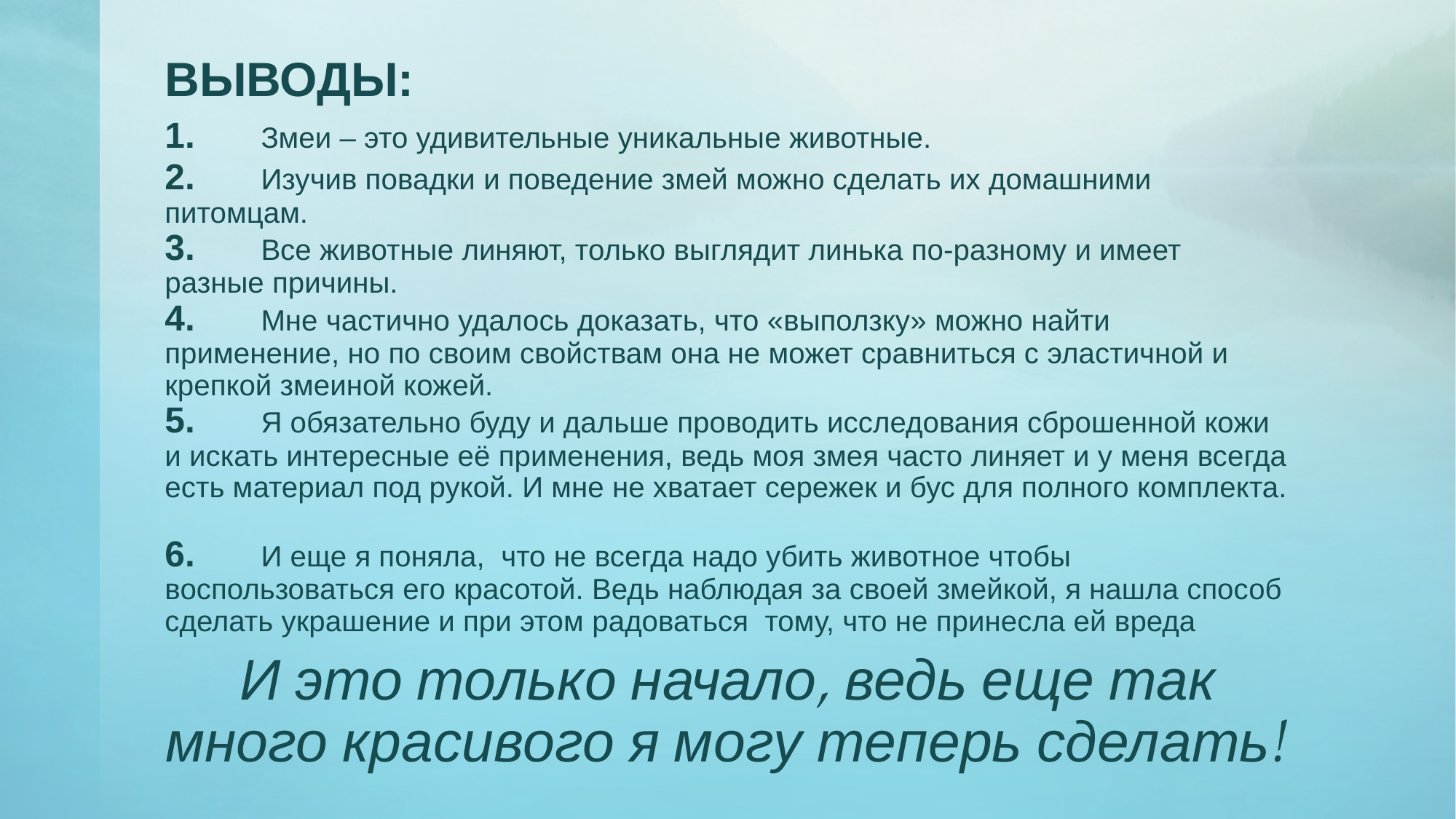

# ВЫВОДЫ: 1.	Змеи – это удивительные уникальные животные. 2.	Изучив повадки и поведение змей можно сделать их домашними питомцам. 3.	Все животные линяют, только выглядит линька по-разному и имеет разные причины. 4.	Мне частично удалось доказать, что «выползку» можно найти применение, но по своим свойствам она не может сравниться с эластичной и крепкой змеиной кожей. 5.	Я обязательно буду и дальше проводить исследования сброшенной кожи и искать интересные её применения, ведь моя змея часто линяет и у меня всегда есть материал под рукой. И мне не хватает сережек и бус для полного комплекта. 6.	И еще я поняла,  что не всегда надо убить животное чтобы воспользоваться его красотой. Ведь наблюдая за своей змейкой, я нашла способ сделать украшение и при этом радоваться  тому, что не принесла ей вреда
И это только начало, ведь еще так много красивого я могу теперь сделать!